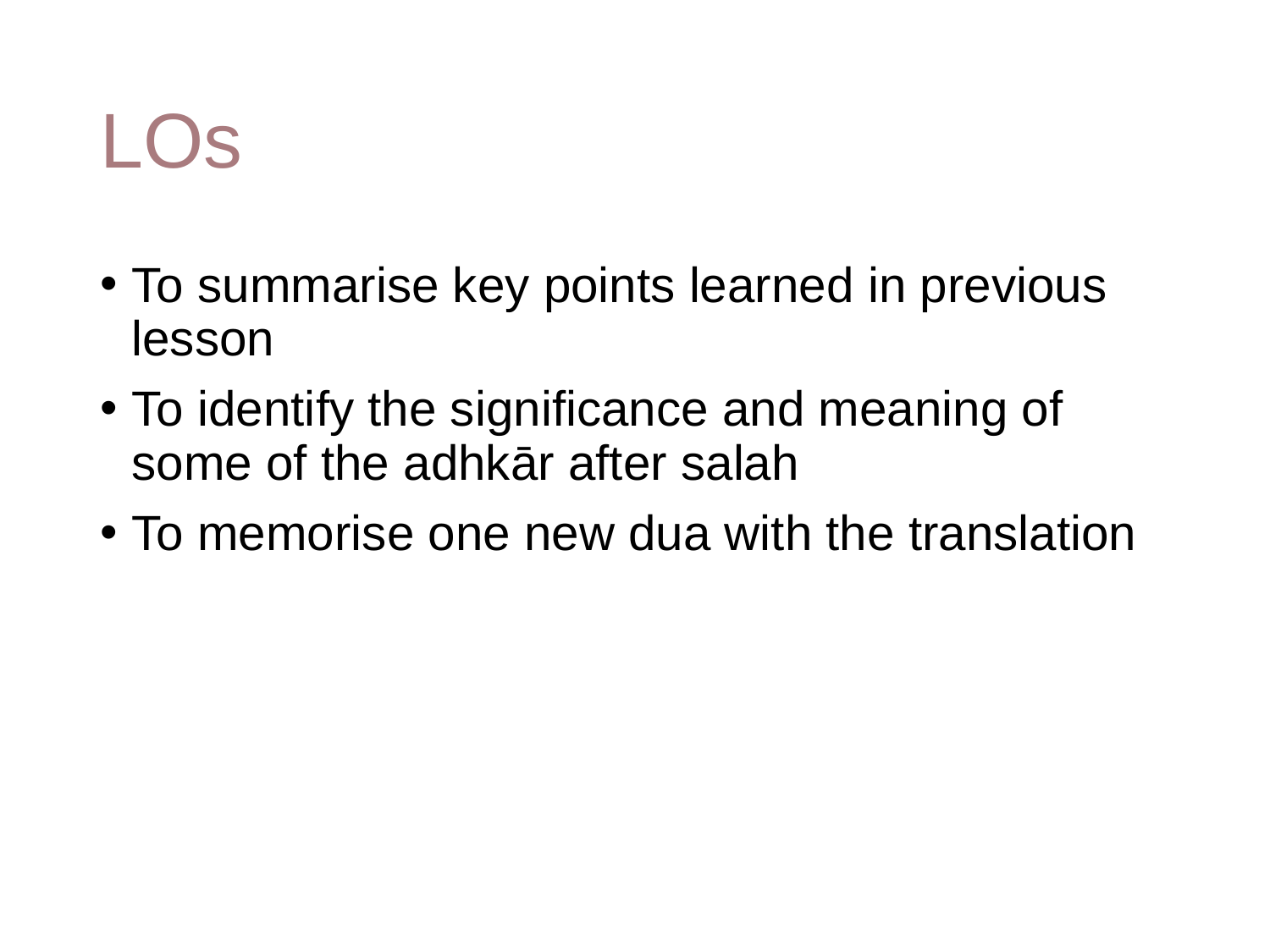

# LOs
To summarise key points learned in previous lesson
To identify the significance and meaning of some of the adhkār after salah
To memorise one new dua with the translation